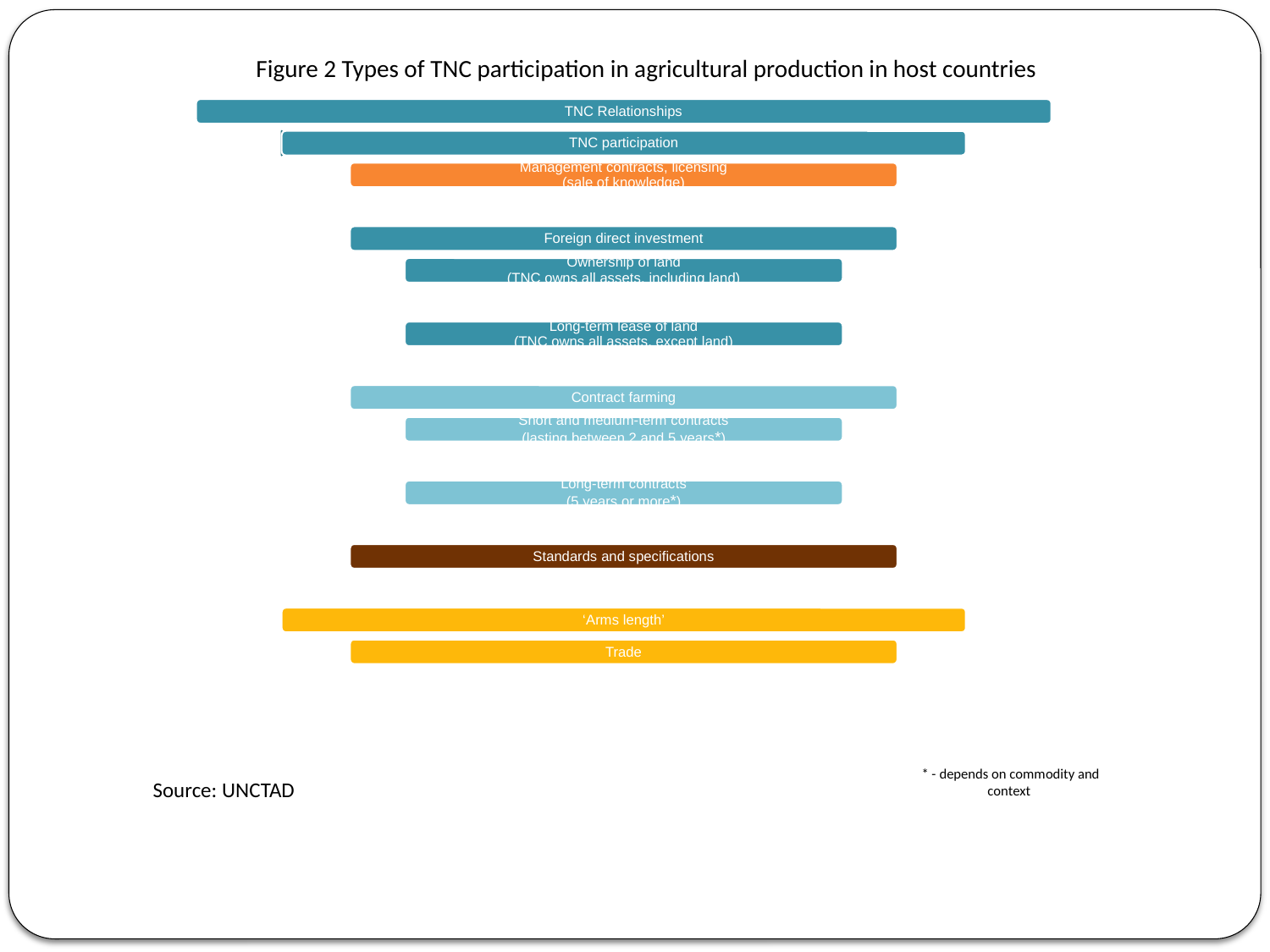

Figure 2 Types of TNC participation in agricultural production in host countries
TNC Relationships
TNC participation
Standards and specifications
‘Arms length’
Foreign direct investment
Trade
Ownership of land
(TNC owns all assets, including land)
Long-term lease of land
(TNC owns all assets, except land)
Contract farming
Management contracts, licensing
(sale of knowledge)
Long-term contracts
(5 years or more*)
Short and medium-term contracts
(lasting between 2 and 5 years*)
* - depends on commodity and context
Source: UNCTAD